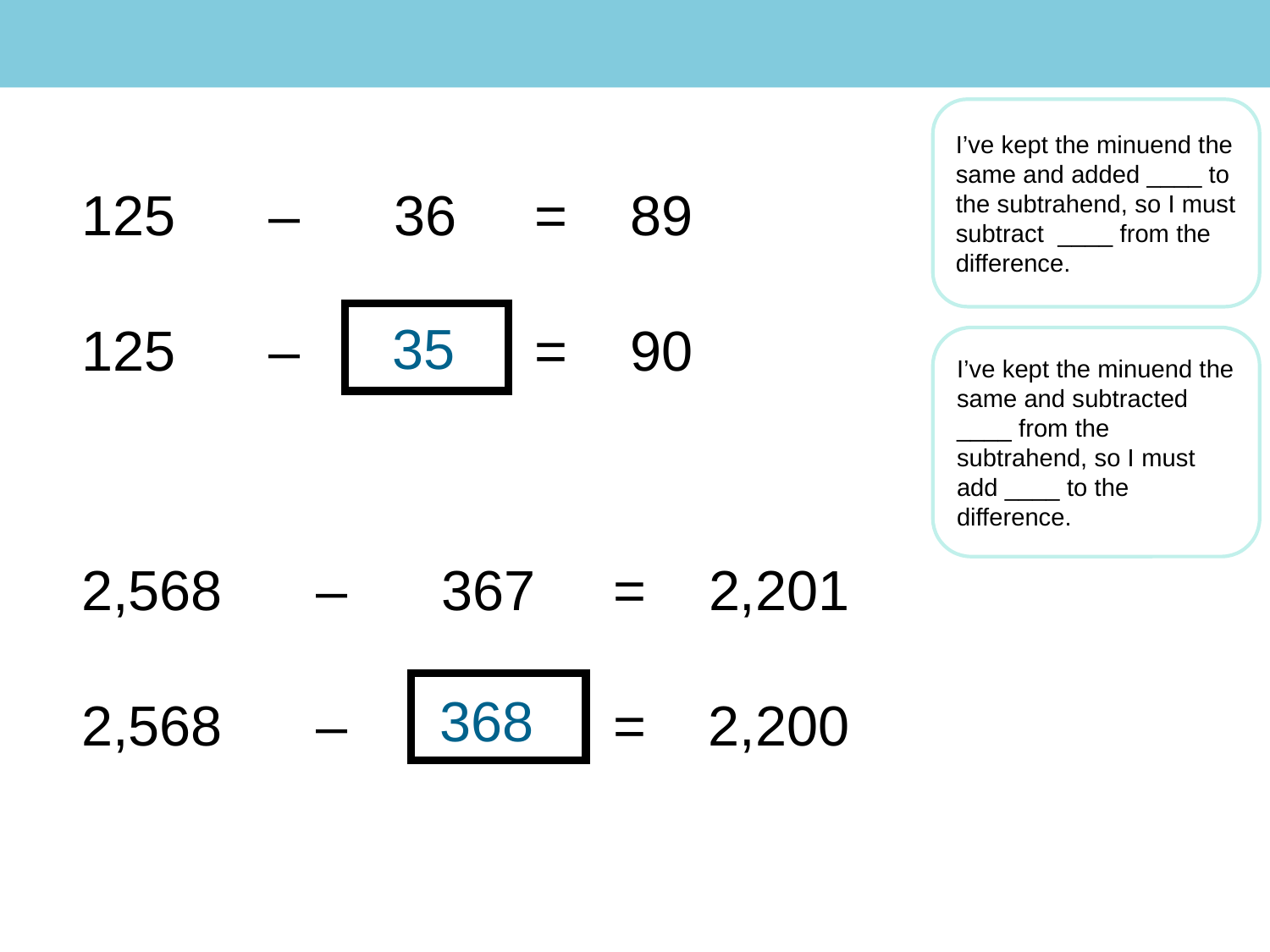

I’ve kept the minuend the same and added ____ to the subtrahend, so I must subtract  ____ from the difference.
125      –      36     =    89

125      –               =    90

35
I’ve kept the minuend the same and subtracted ____ from the subtrahend, so I must add ____ to the difference.
2,568      –      367     =    2,201

2,568      –                 =    2,200

368